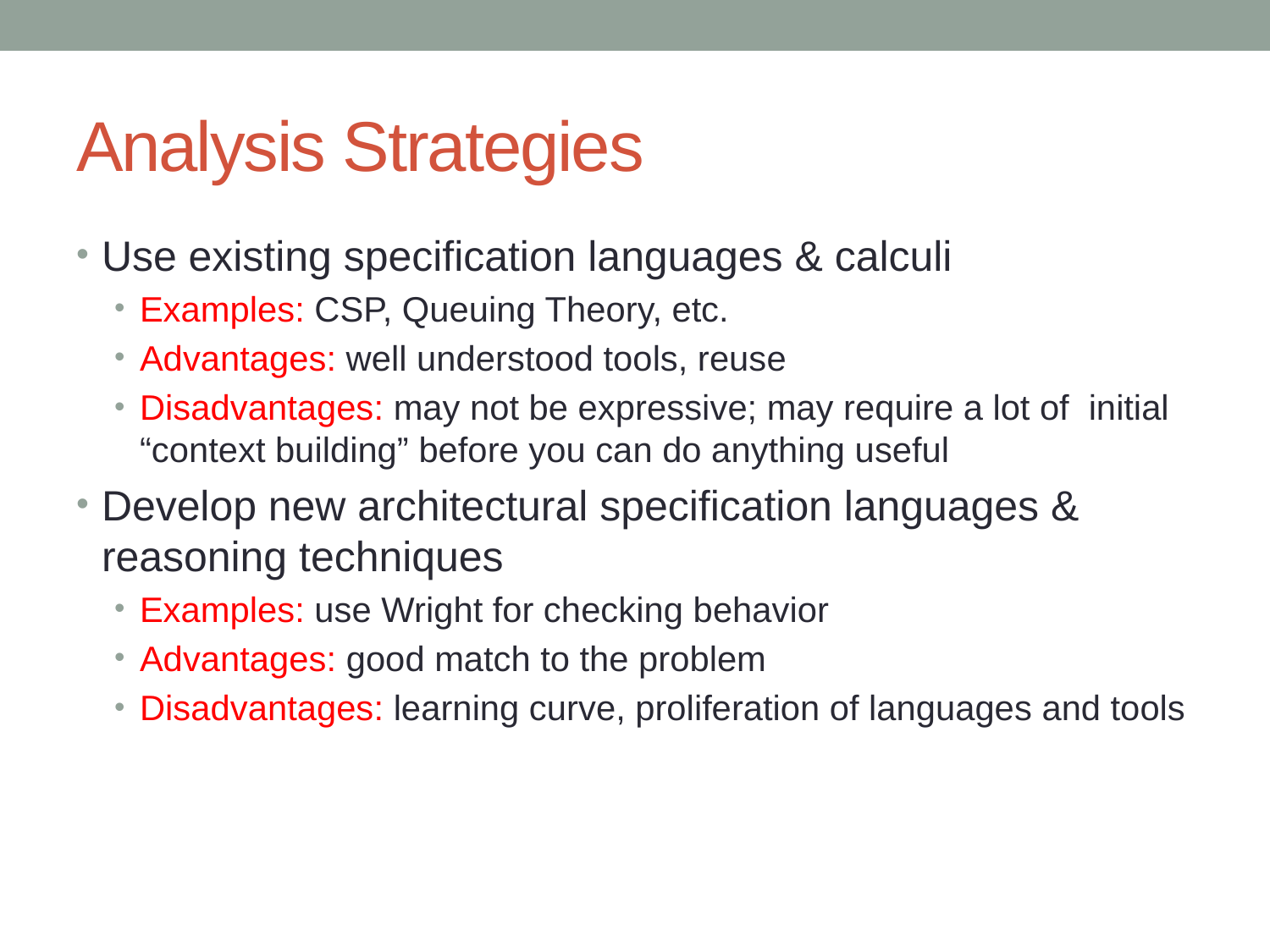

# Analysis Strategies
Use existing specification languages & calculi
Examples: CSP, Queuing Theory, etc.
Advantages: well understood tools, reuse
Disadvantages: may not be expressive; may require a lot of  initial “context building” before you can do anything useful
Develop new architectural specification languages & reasoning techniques
Examples: use Wright for checking behavior
Advantages: good match to the problem
Disadvantages: learning curve, proliferation of languages and tools